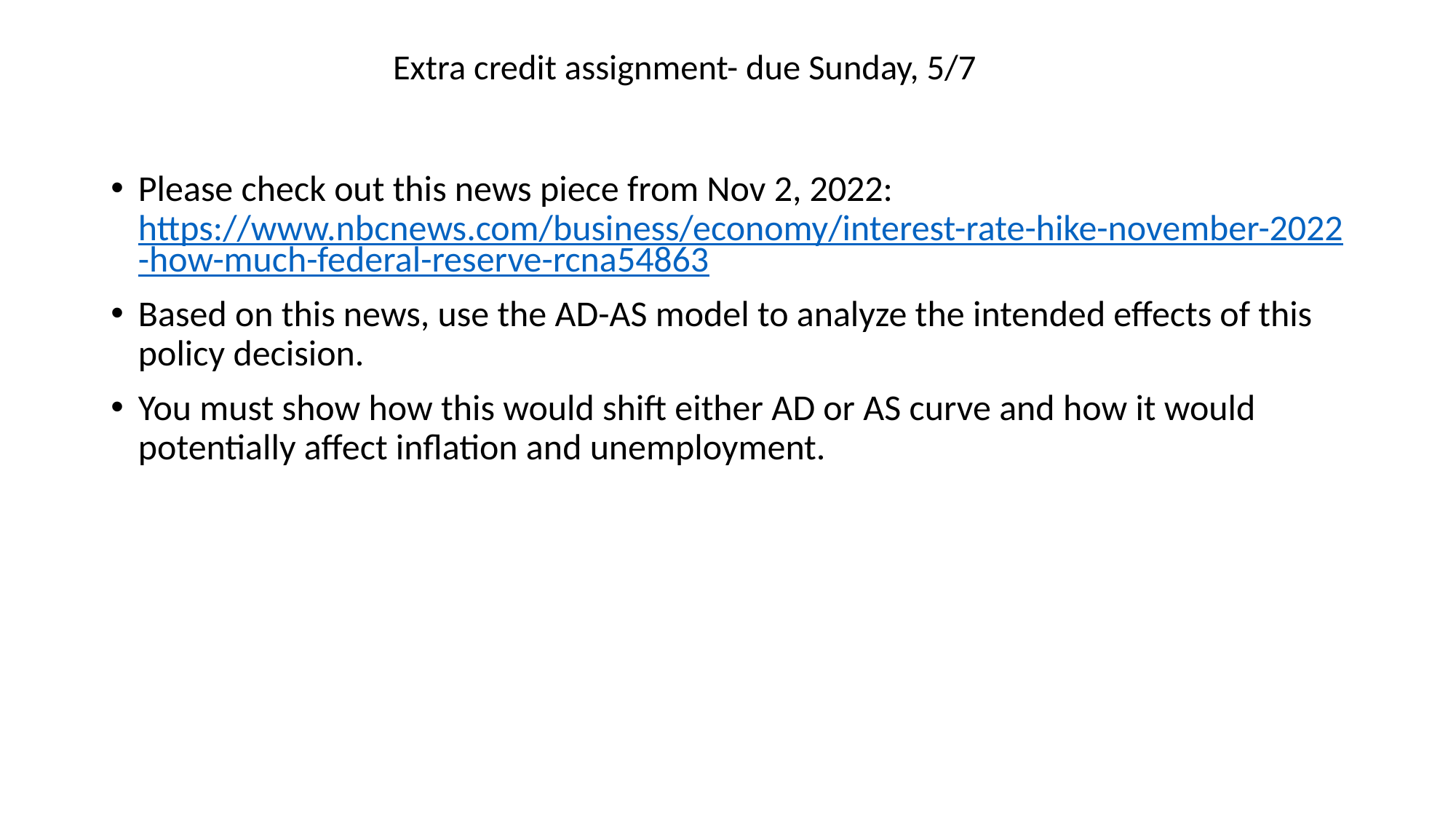

# Extra credit assignment- due Sunday, 5/7
Please check out this news piece from Nov 2, 2022: https://www.nbcnews.com/business/economy/interest-rate-hike-november-2022-how-much-federal-reserve-rcna54863
Based on this news, use the AD-AS model to analyze the intended effects of this policy decision.
You must show how this would shift either AD or AS curve and how it would potentially affect inflation and unemployment.